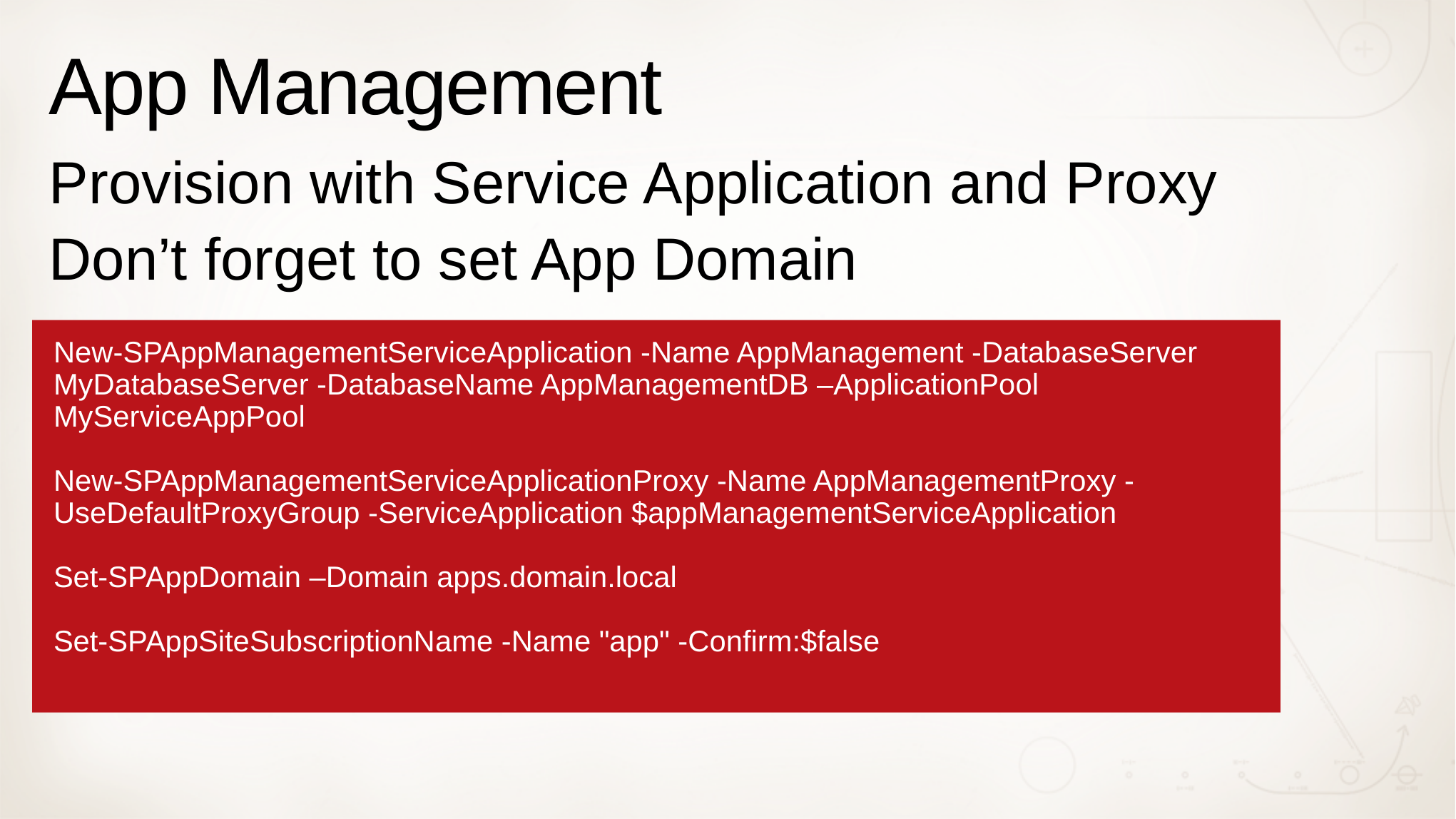

# App Management
Provision with Service Application and Proxy
Don’t forget to set App Domain
New-SPAppManagementServiceApplication -Name AppManagement -DatabaseServer MyDatabaseServer -DatabaseName AppManagementDB –ApplicationPool MyServiceAppPool

New-SPAppManagementServiceApplicationProxy -Name AppManagementProxy -UseDefaultProxyGroup -ServiceApplication $appManagementServiceApplication

Set-SPAppDomain –Domain apps.domain.local

Set-SPAppSiteSubscriptionName -Name "app" -Confirm:$false